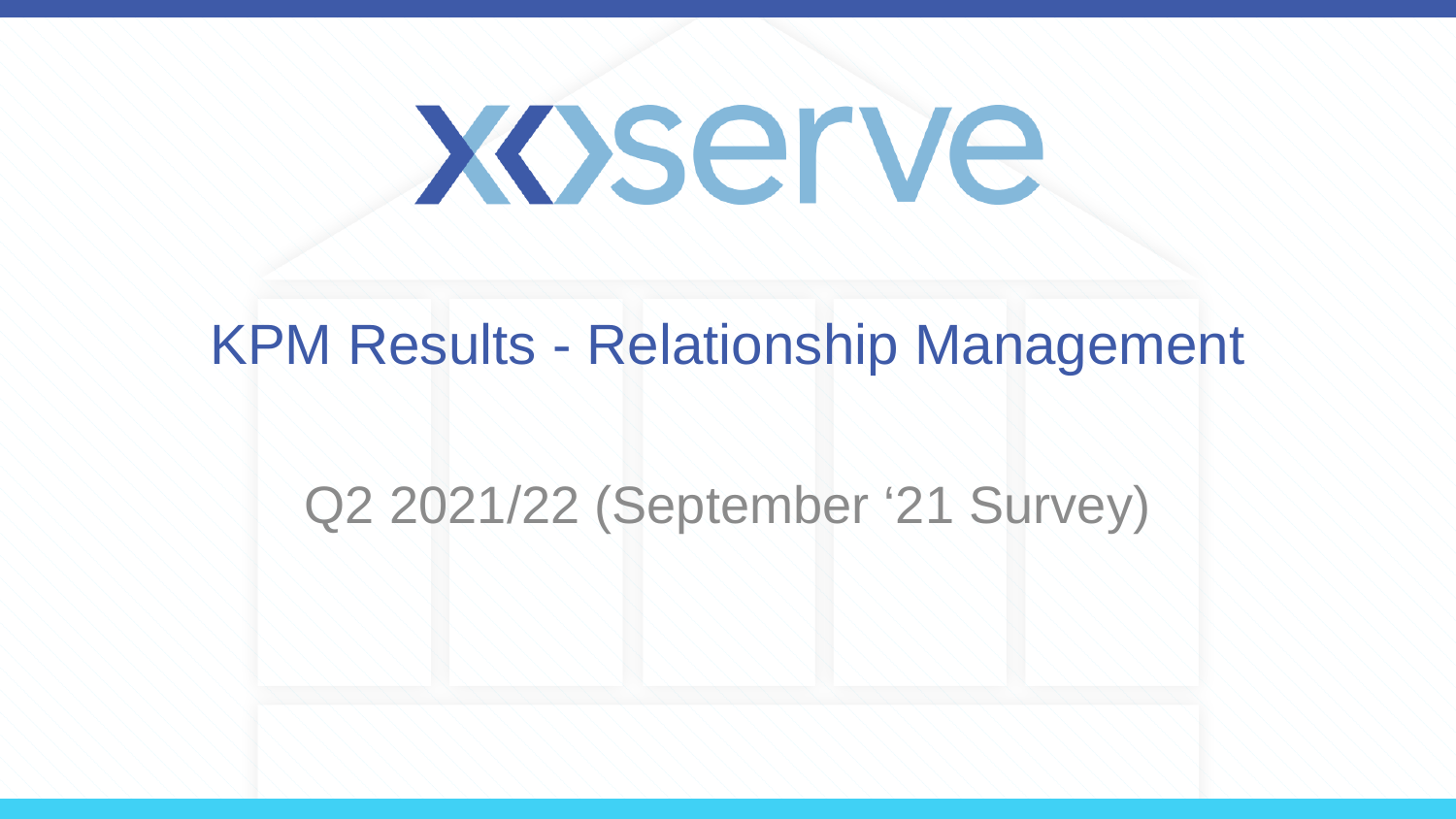

# KPM Results - Relationship Management
Q2 2021/22 (September ‘21 Survey)